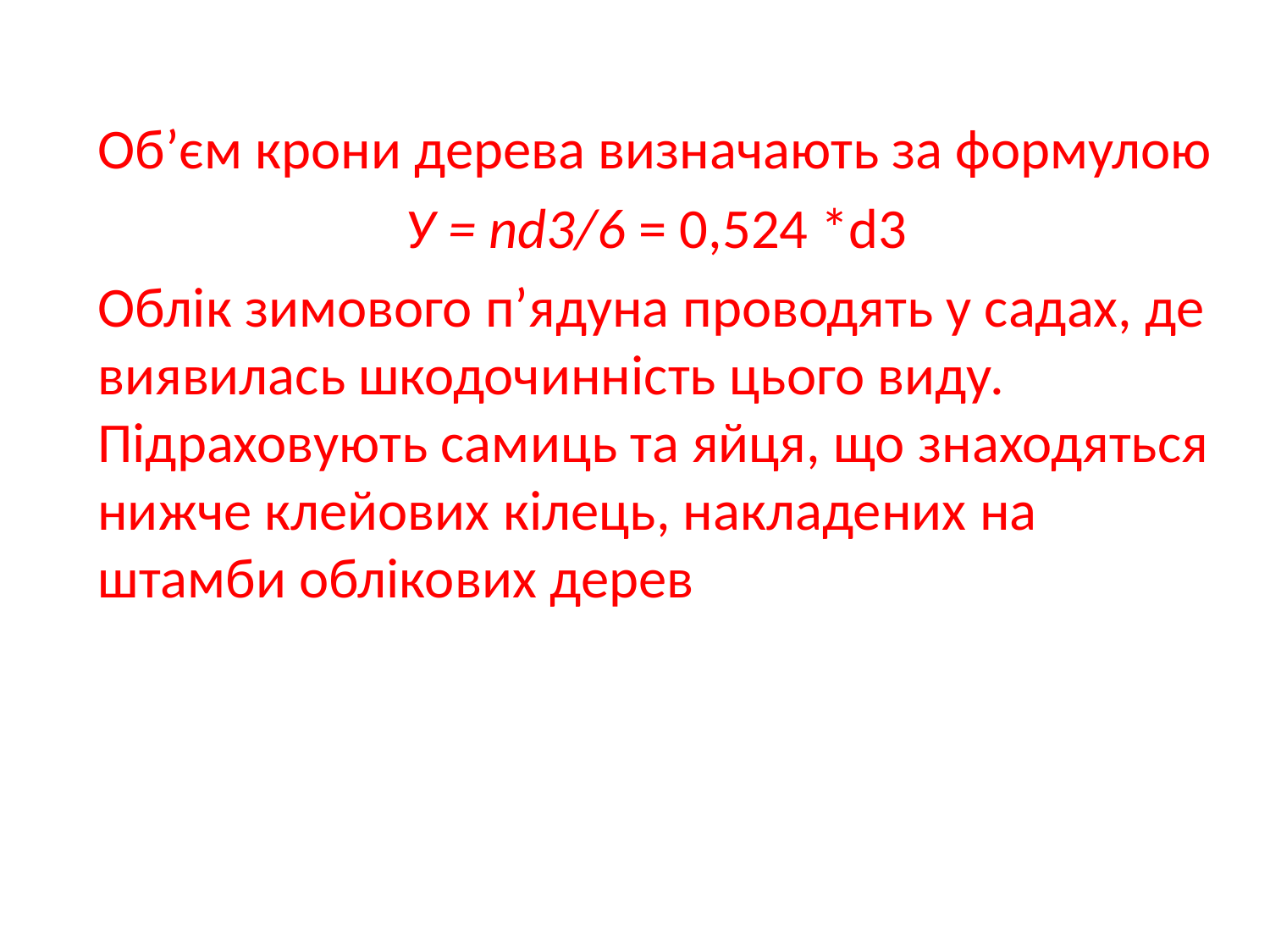

Об’єм крони дерева визначають за формулою
У = nd3/6 = 0,524 *d3
Облік зимового п’ядуна проводять у садах, де виявилась шкодочинність цього виду. Підраховують самиць та яйця, що знаходяться нижче клейових кілець, накладених на штамби облікових дерев